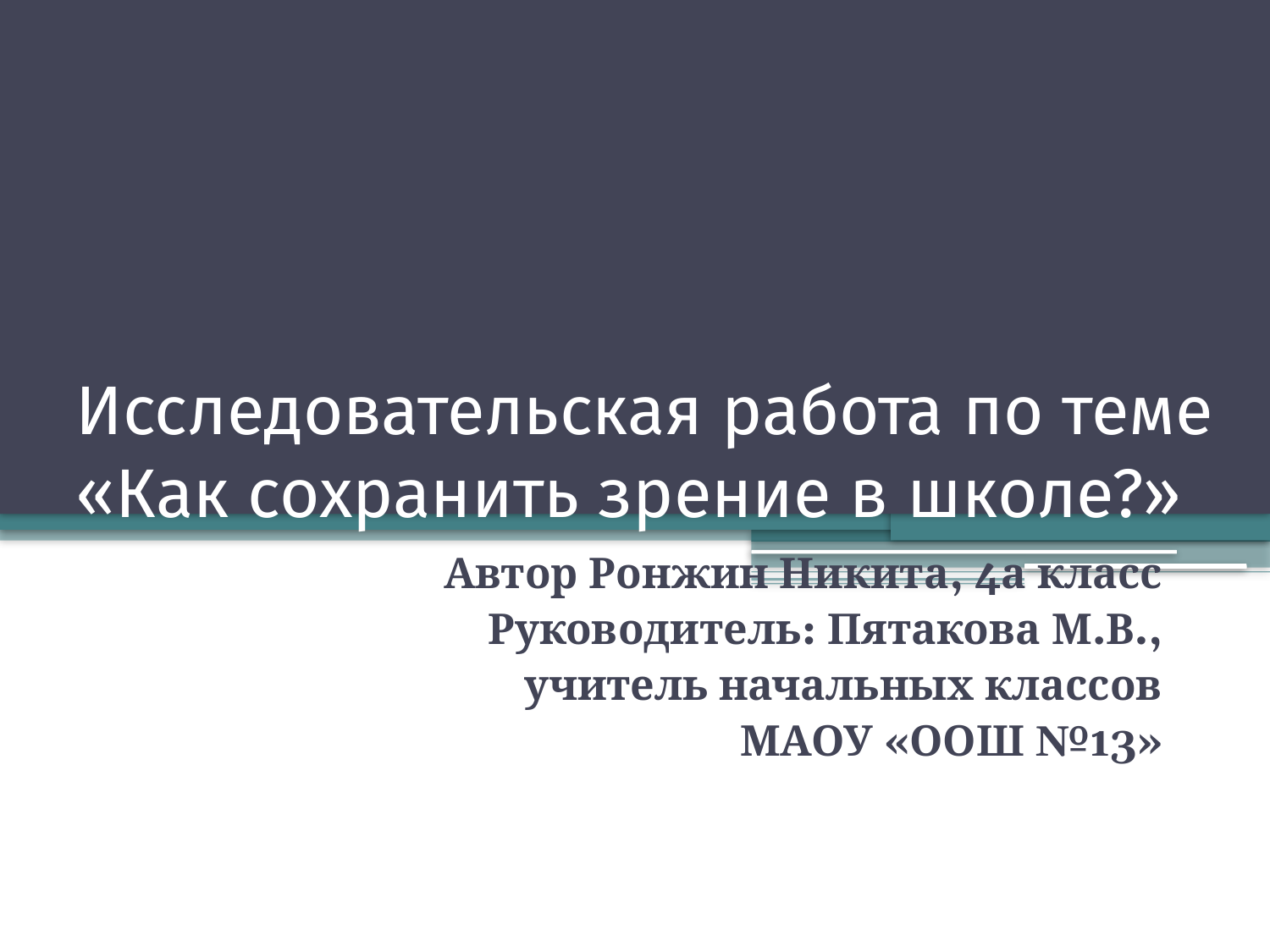

# Исследовательская работа по теме «Как сохранить зрение в школе?»
Автор Ронжин Никита, 4а класс
Руководитель: Пятакова М.В.,
 учитель начальных классов
 МАОУ «ООШ №13»